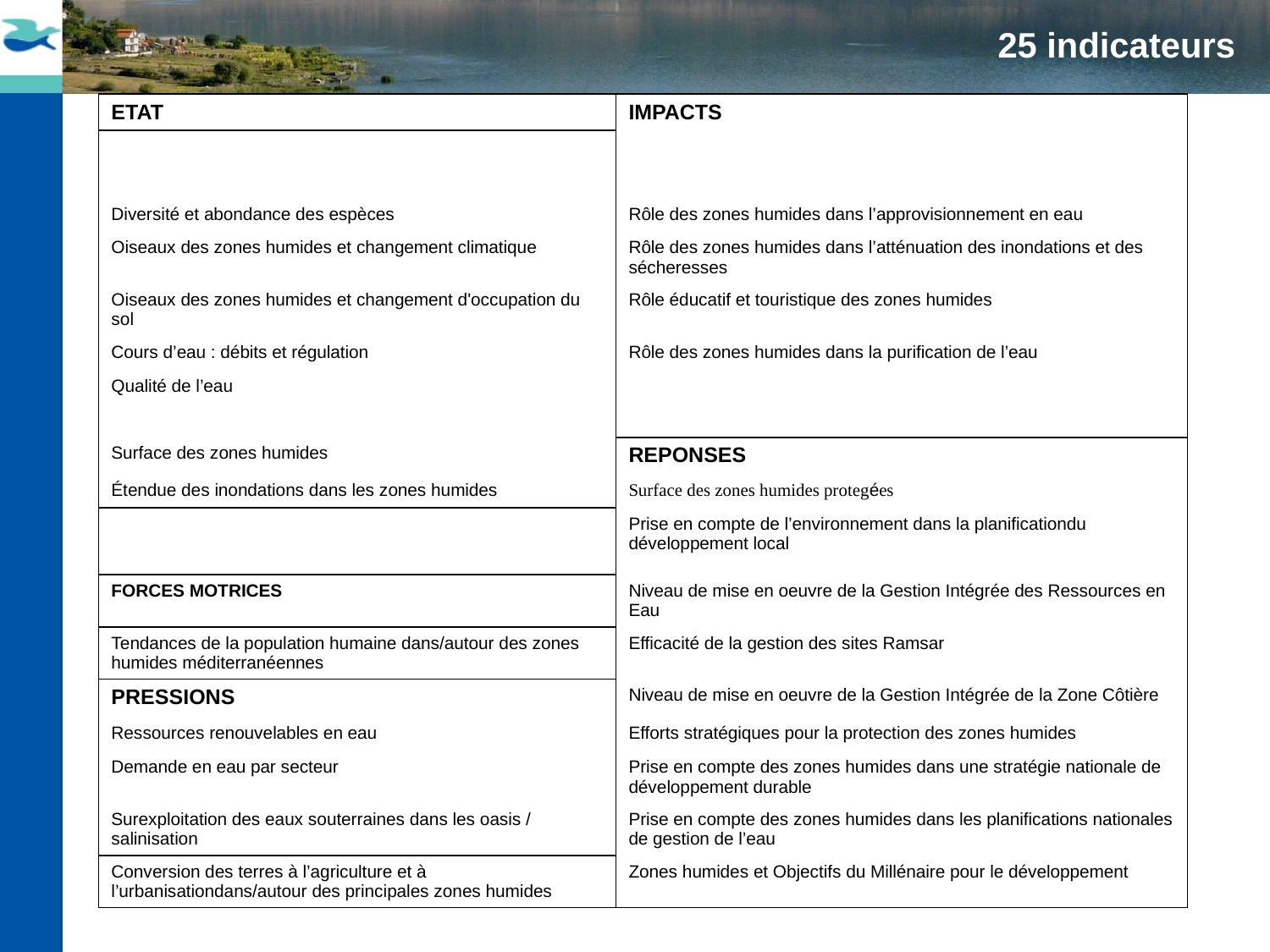

25 indicateurs
| ETAT | IMPACTS |
| --- | --- |
|  |  |
| Diversité et abondance des espèces | Rôle des zones humides dans l’approvisionnement en eau |
| Oiseaux des zones humides et changement climatique | Rôle des zones humides dans l’atténuation des inondations et des sécheresses |
| Oiseaux des zones humides et changement d'occupation du sol | Rôle éducatif et touristique des zones humides |
| Cours d’eau : débits et régulation | Rôle des zones humides dans la purification de l’eau |
| Qualité de l’eau |  |
| Surface des zones humides | REPONSES |
| Étendue des inondations dans les zones humides | Surface des zones humides protegées |
|  | Prise en compte de l’environnement dans la planificationdu développement local |
| FORCES MOTRICES | Niveau de mise en oeuvre de la Gestion Intégrée des Ressources en Eau |
| Tendances de la population humaine dans/autour des zones humides méditerranéennes | Efficacité de la gestion des sites Ramsar |
| PRESSIONS | Niveau de mise en oeuvre de la Gestion Intégrée de la Zone Côtière |
| Ressources renouvelables en eau | Efforts stratégiques pour la protection des zones humides |
| Demande en eau par secteur | Prise en compte des zones humides dans une stratégie nationale de développement durable |
| Surexploitation des eaux souterraines dans les oasis / salinisation | Prise en compte des zones humides dans les planifications nationales de gestion de l’eau |
| Conversion des terres à l’agriculture et à l’urbanisationdans/autour des principales zones humides | Zones humides et Objectifs du Millénaire pour le développement |
|  |  |